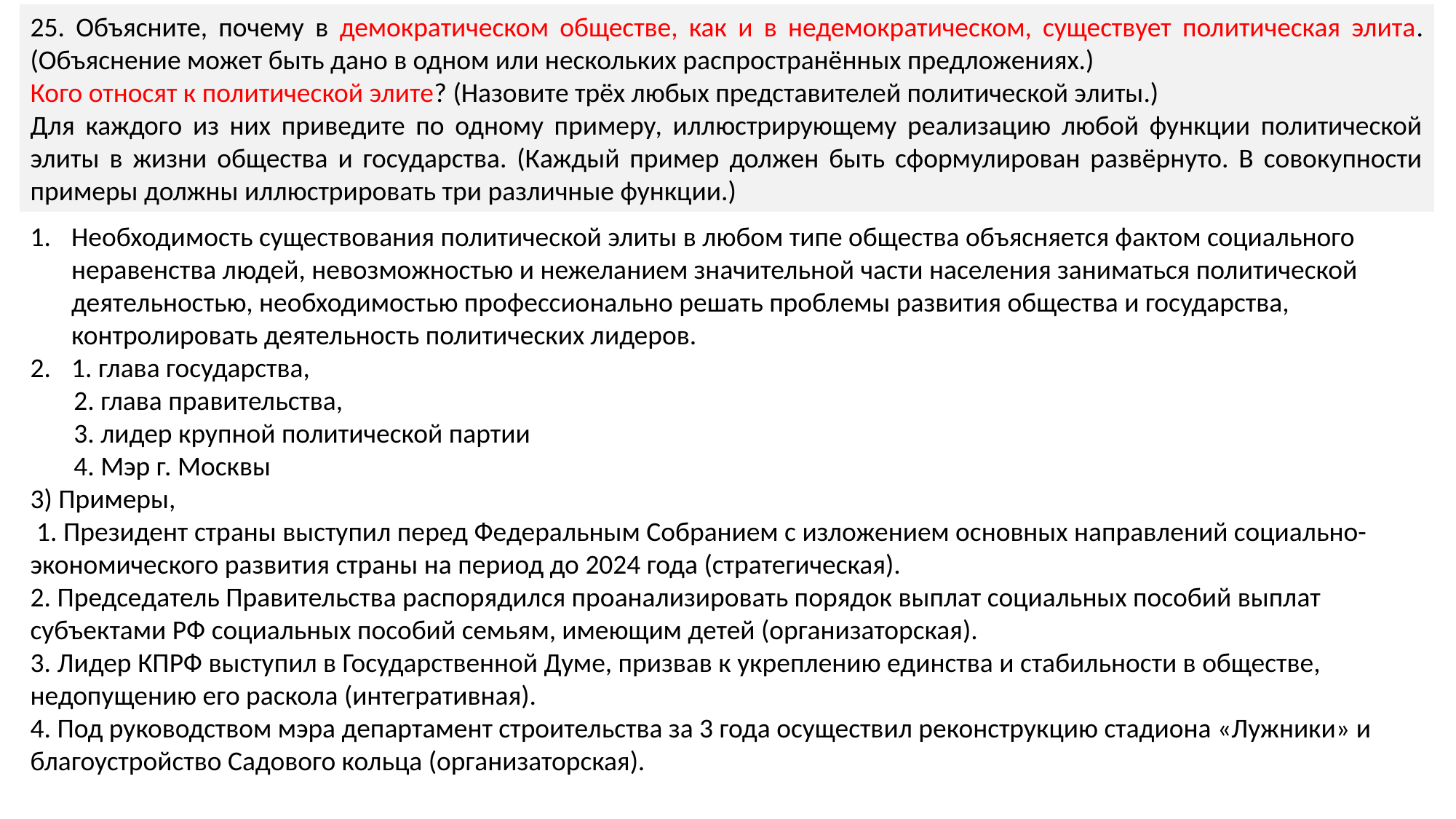

25. Объясните, почему в демократическом обществе, как и в недемократическом, существует политическая элита. (Объяснение может быть дано в одном или нескольких распространённых предложениях.)
Кого относят к политической элите? (Назовите трёх любых представителей политической элиты.)
Для каждого из них приведите по одному примеру, иллюстрирующему реализацию любой функции политической элиты в жизни общества и государства. (Каждый пример должен быть сформулирован развёрнуто. В совокупности примеры должны иллюстрировать три различные функции.)
Необходимость существования политической элиты в любом типе общества объясняется фактом социального неравенства людей, невозможностью и нежеланием значительной части населения заниматься политической деятельностью, необходимостью профессионально решать проблемы развития общества и государства, контролировать деятельность политических лидеров.
1. глава государства,
       2. глава правительства,
       3. лидер крупной политической партии
       4. Мэр г. Москвы
3) Примеры,
 1. Президент страны выступил перед Федеральным Собранием с изложением основных направлений социально-экономического развития страны на период до 2024 года (стратегическая).
2. Председатель Правительства распорядился проанализировать порядок выплат социальных пособий выплат субъектами РФ социальных пособий семьям, имеющим детей (организаторская).
3. Лидер КПРФ выступил в Государственной Думе, призвав к укреплению единства и стабильности в обществе, недопущению его раскола (интегративная).
4. Под руководством мэра департамент строительства за 3 года осуществил реконструкцию стадиона «Лужники» и благоустройство Садового кольца (организаторская).